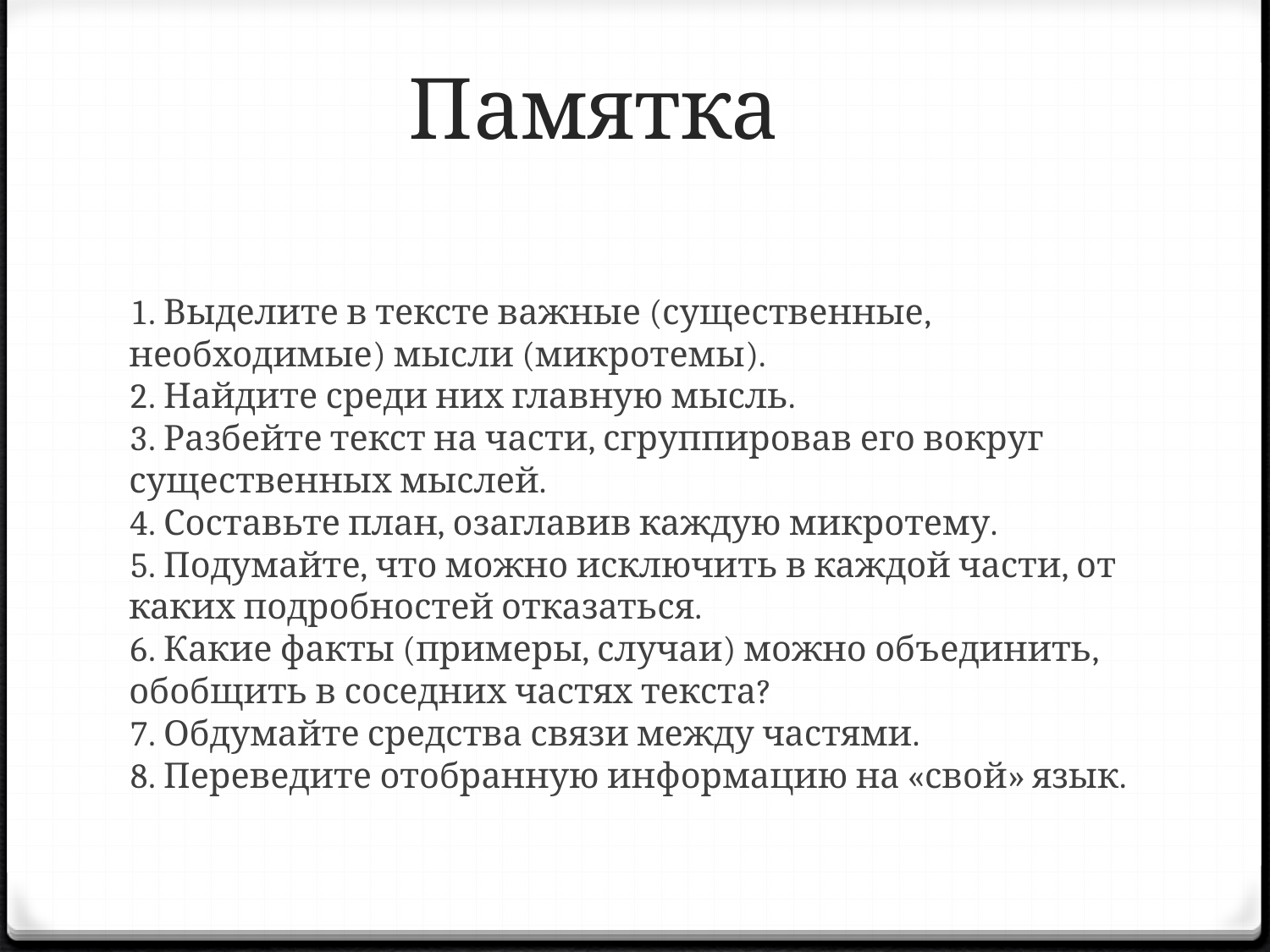

# Памятка
1. Выделите в тексте важные (существенные, необходимые) мысли (микротемы). 
2. Найдите среди них главную мысль. 
3. Разбейте текст на части, сгруппировав его вокруг существенных мыслей. 
4. Составьте план, озаглавив каждую микротему. 
5. Подумайте, что можно исключить в каждой части, от каких подробностей отказаться. 
6. Какие факты (примеры, случаи) можно объединить, обобщить в соседних частях текста? 
7. Обдумайте средства связи между частями. 
8. Переведите отобранную информацию на «свой» язык.